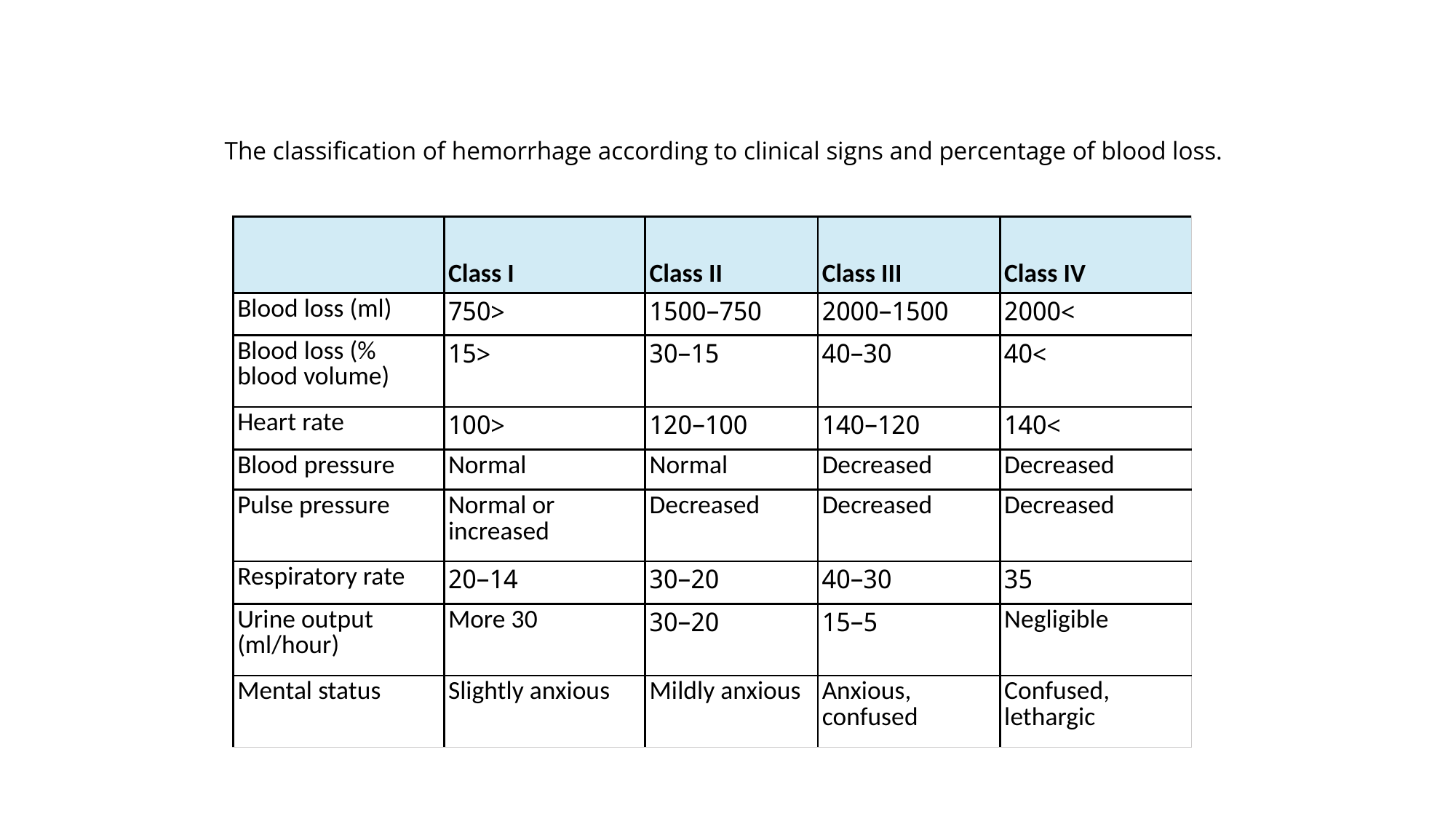

The classification of hemorrhage according to clinical signs and percentage of blood loss.
|  | Class I | Class II | Class III | Class IV |
| --- | --- | --- | --- | --- |
| Blood loss (ml) | <750 | 750–1500 | 1500–2000 | >2000 |
| Blood loss (% blood volume) | <15 | 15–30 | 30–40 | >40 |
| Heart rate | <100 | 100–120 | 120–140 | >140 |
| Blood pressure | Normal | Normal | Decreased | Decreased |
| Pulse pressure | Normal or increased | Decreased | Decreased | Decreased |
| Respiratory rate | 14–20 | 20–30 | 30–40 | 35 |
| Urine output (ml/hour) | More 30 | 20–30 | 5–15 | Negligible |
| Mental status | Slightly anxious | Mildly anxious | Anxious, confused | Confused, lethargic |